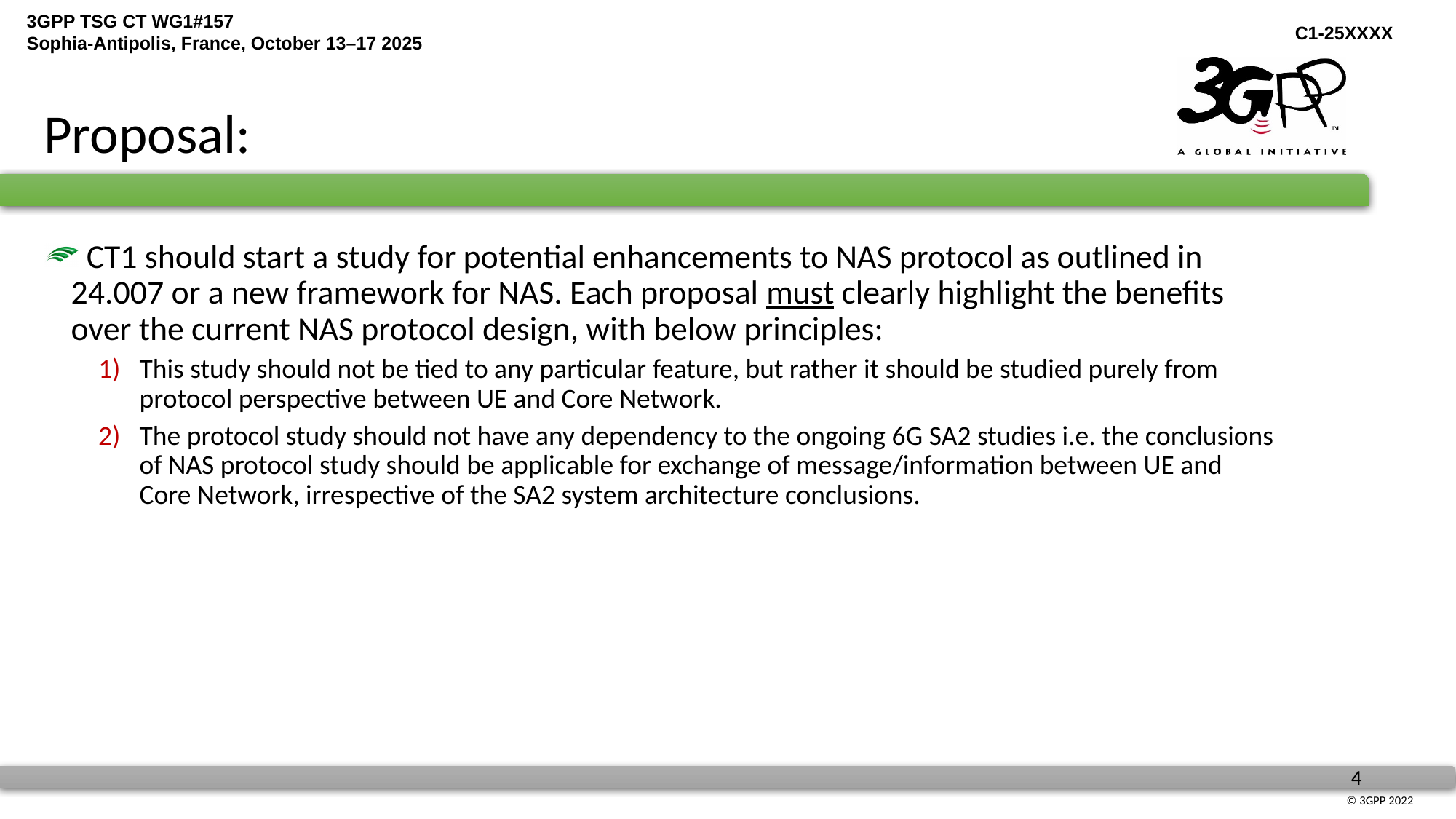

# Proposal:
 CT1 should start a study for potential enhancements to NAS protocol as outlined in 24.007 or a new framework for NAS. Each proposal must clearly highlight the benefits over the current NAS protocol design, with below principles:
This study should not be tied to any particular feature, but rather it should be studied purely from protocol perspective between UE and Core Network.
The protocol study should not have any dependency to the ongoing 6G SA2 studies i.e. the conclusions of NAS protocol study should be applicable for exchange of message/information between UE and Core Network, irrespective of the SA2 system architecture conclusions.